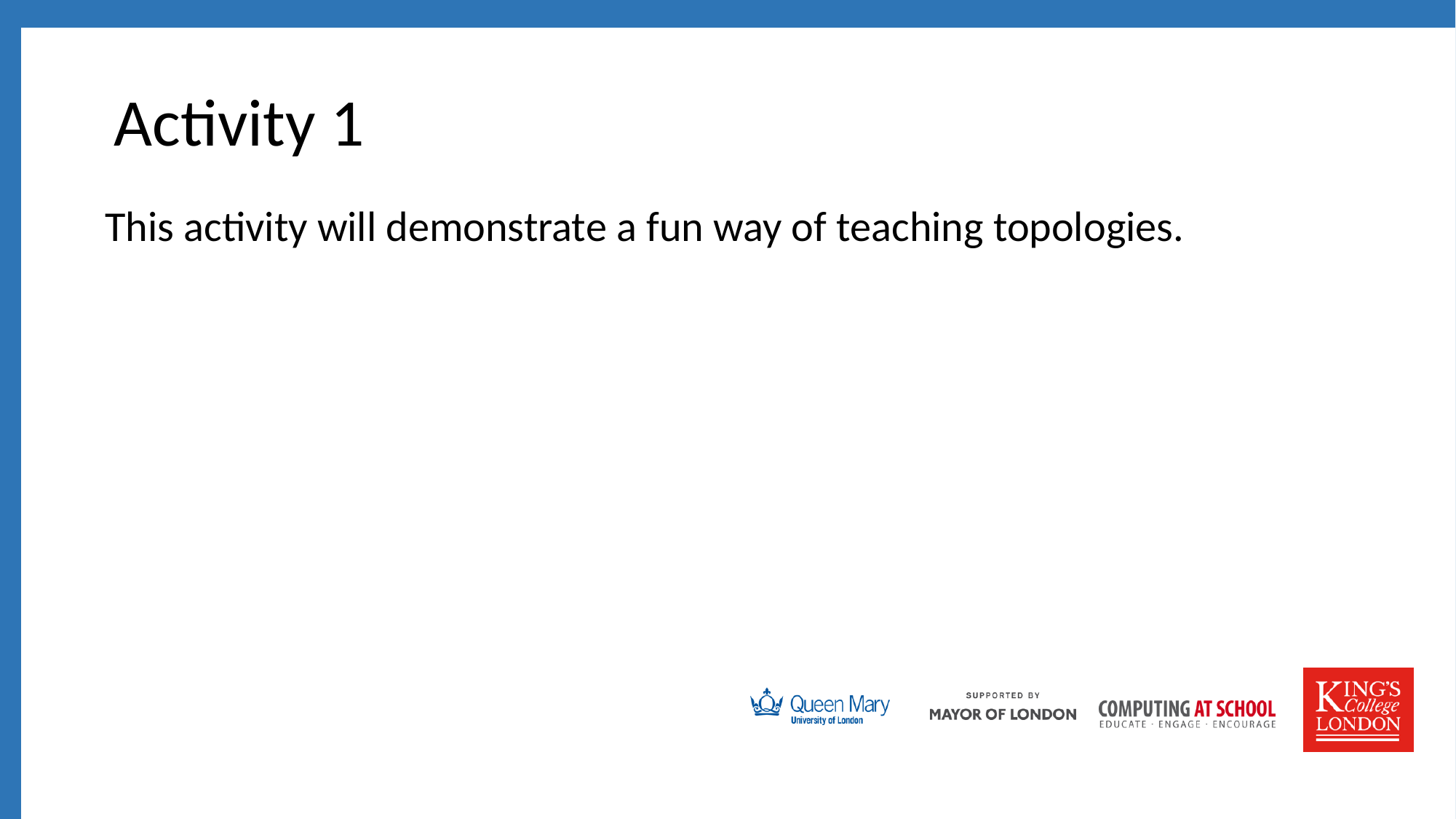

# Activity 1
This activity will demonstrate a fun way of teaching topologies.